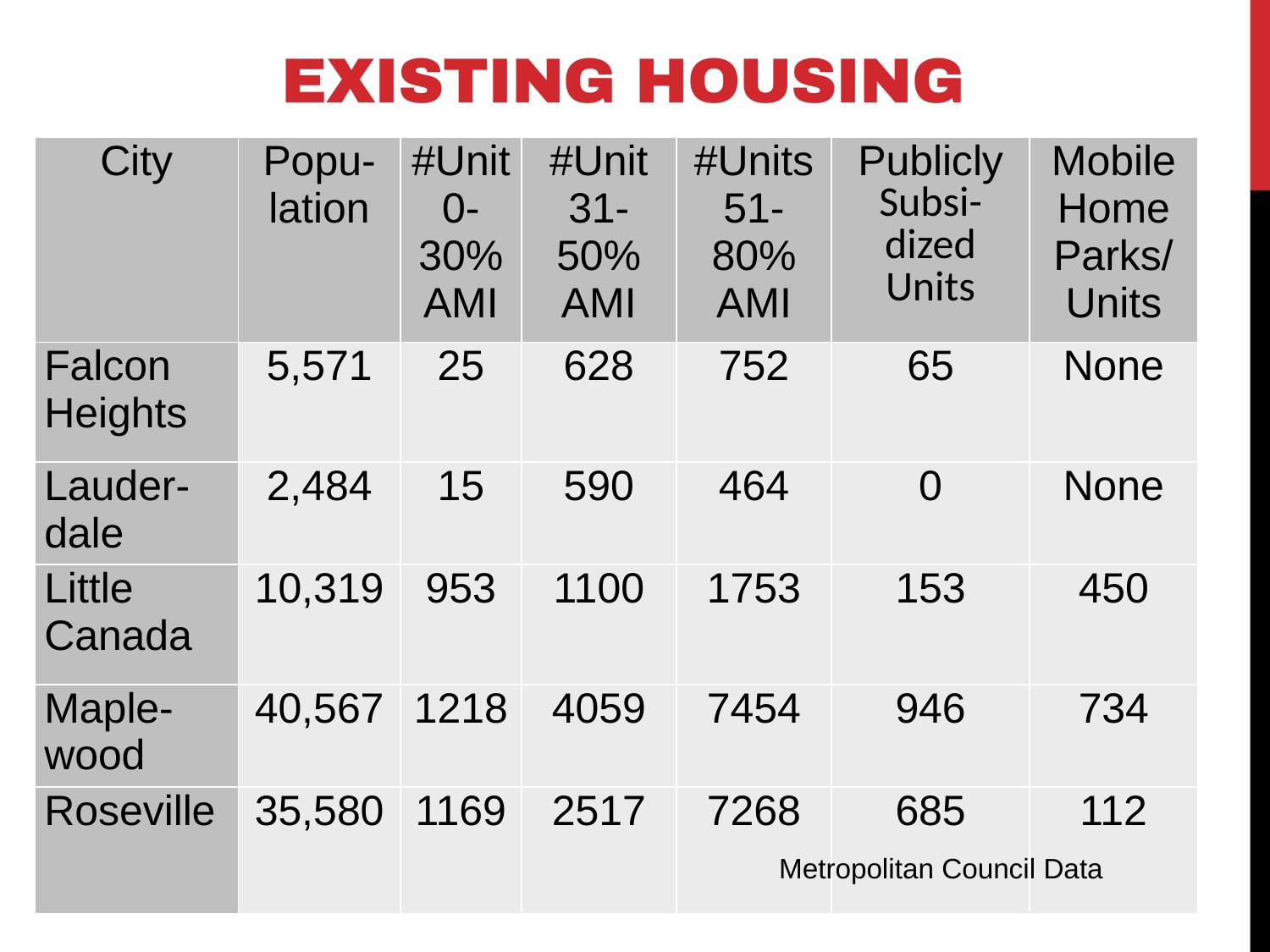

# Existing Housing
| City | Popu-lation | #Unit 0-30% AMI | #Unit 31-50% AMI | #Units 51-80% AMI | Publicly Subsi- dized Units | Mobile Home Parks/ Units |
| --- | --- | --- | --- | --- | --- | --- |
| Falcon Heights | 5,571 | 25 | 628 | 752 | 65 | None |
| Lauder-dale | 2,484 | 15 | 590 | 464 | 0 | None |
| Little Canada | 10,319 | 953 | 1100 | 1753 | 153 | 450 |
| Maple-wood | 40,567 | 1218 | 4059 | 7454 | 946 | 734 |
| Roseville | 35,580 | 1169 | 2517 | 7268 | 685 | 112 |
Metropolitan Council Data